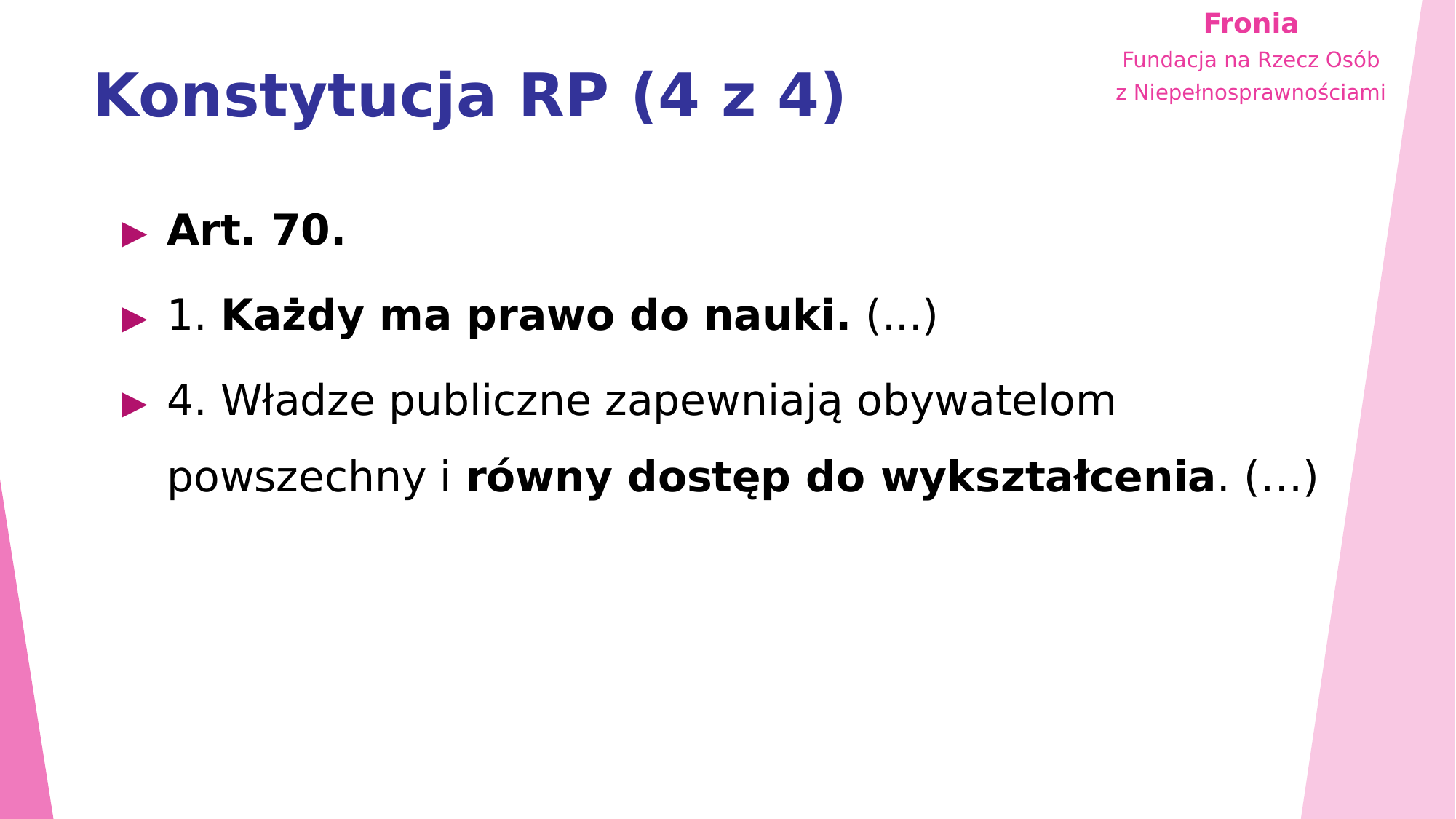

# Konstytucja RP (4 z 4)
Art. 70.
1. Każdy ma prawo do nauki. (...)
4. Władze publiczne zapewniają obywatelom powszechny i równy dostęp do wykształcenia. (…)